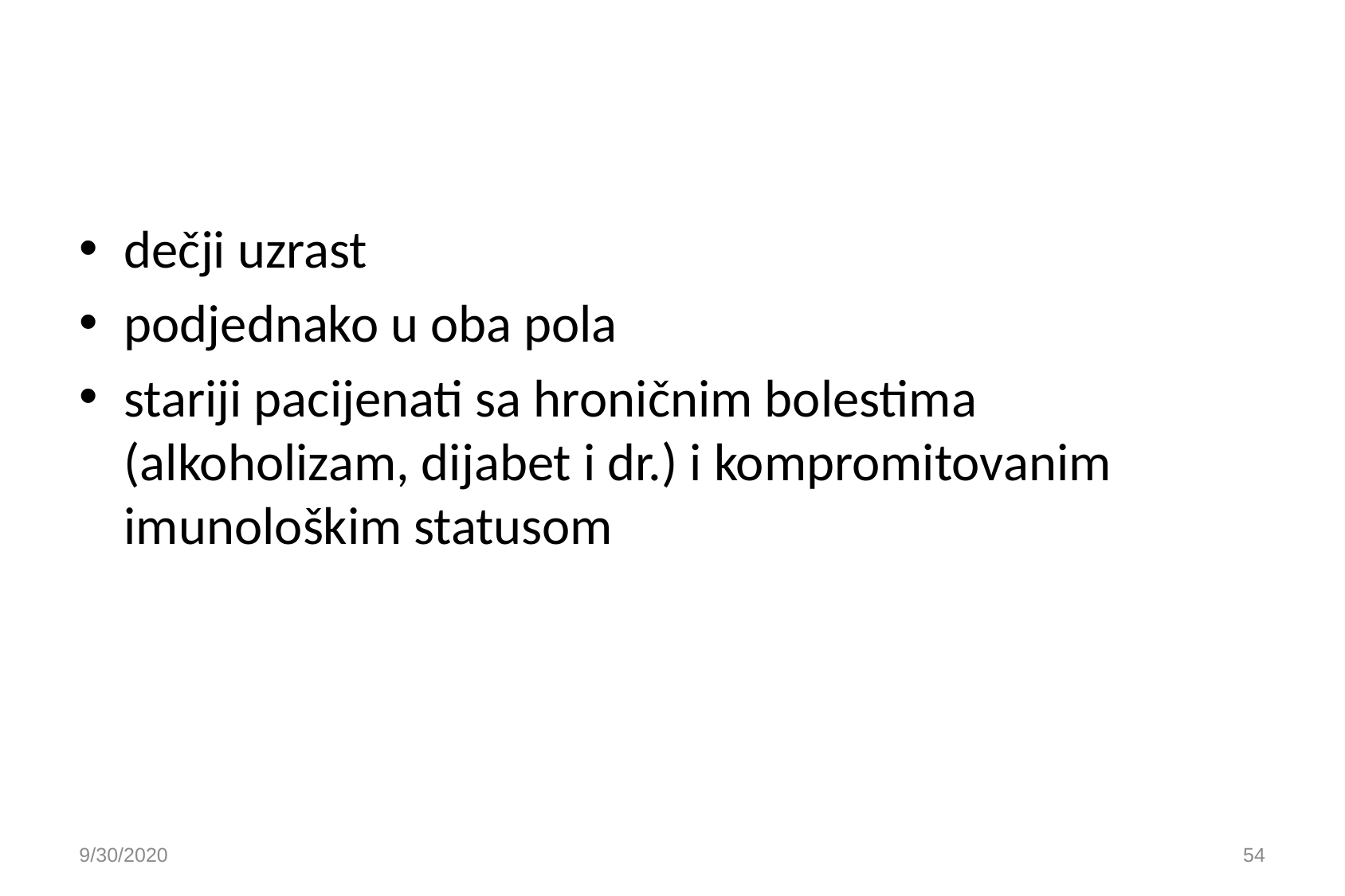

#
dečji uzrast
podjednako u oba pola
stariji pacijenati sa hroničnim bolestima (alkoholizam, dijabet i dr.) i kompromitovanim imunološkim statusom
9/30/2020
54